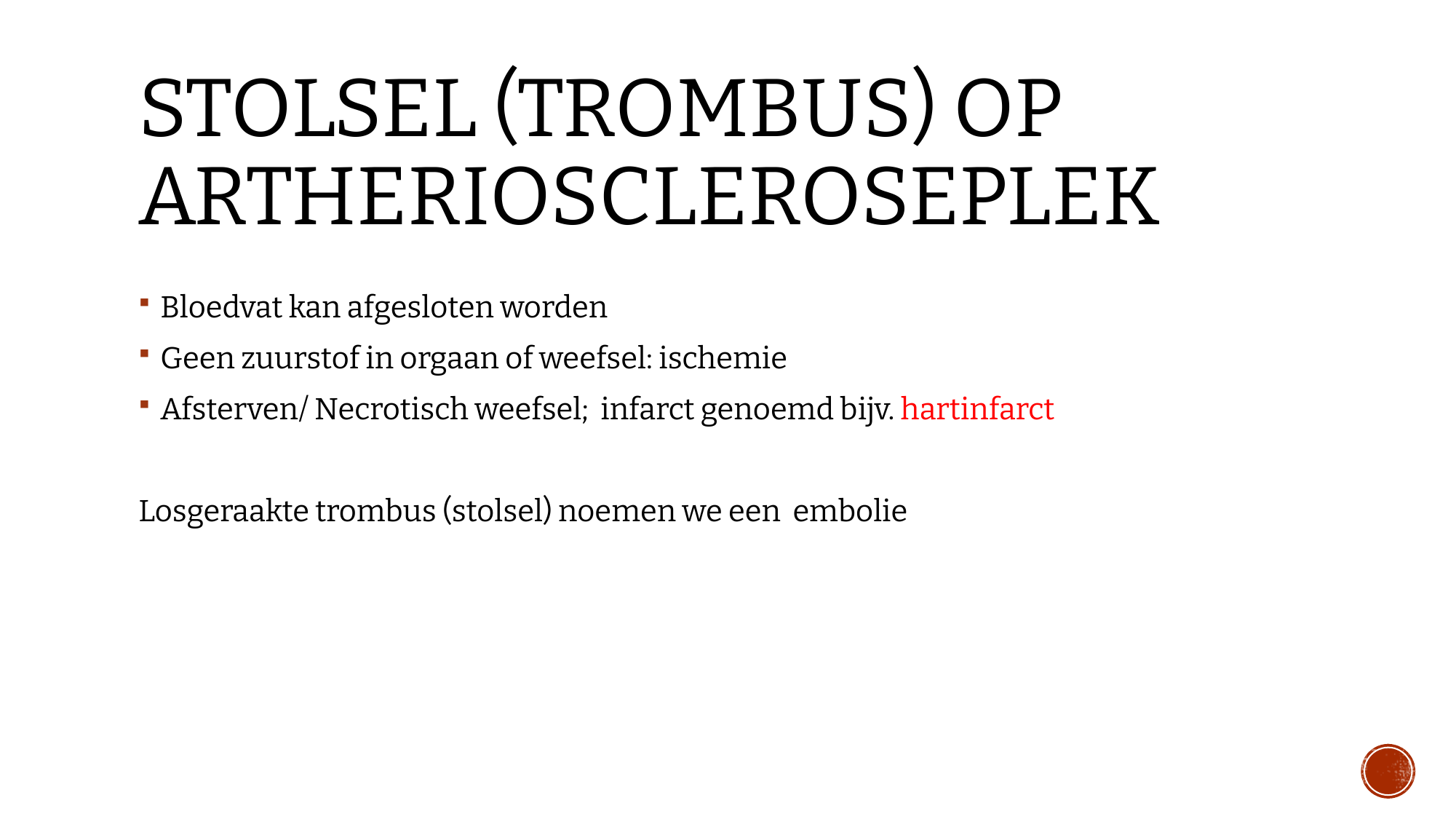

# Stolsel (trombus) op artherioscleroseplek
Bloedvat kan afgesloten worden
Geen zuurstof in orgaan of weefsel: ischemie
Afsterven/ Necrotisch weefsel;  infarct genoemd bijv. hartinfarct

Losgeraakte trombus (stolsel) noemen we een  embolie